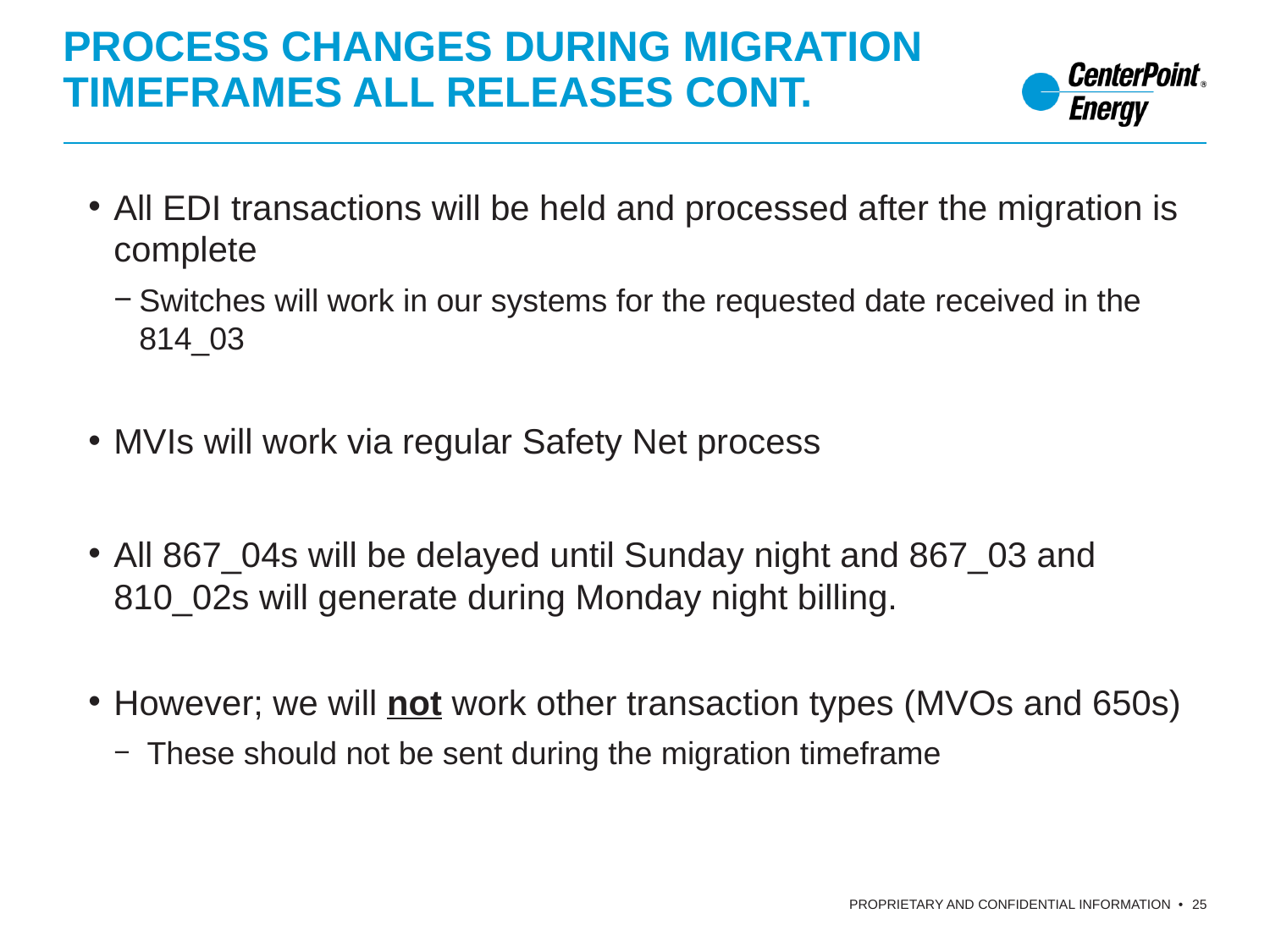

# Process changes During Migration Timeframes all releases CONT.
All EDI transactions will be held and processed after the migration is complete
Switches will work in our systems for the requested date received in the 814_03

MVIs will work via regular Safety Net process

All 867_04s will be delayed until Sunday night and 867_03 and 810_02s will generate during Monday night billing.

However; we will not work other transaction types (MVOs and 650s)
 These should not be sent during the migration timeframe

25